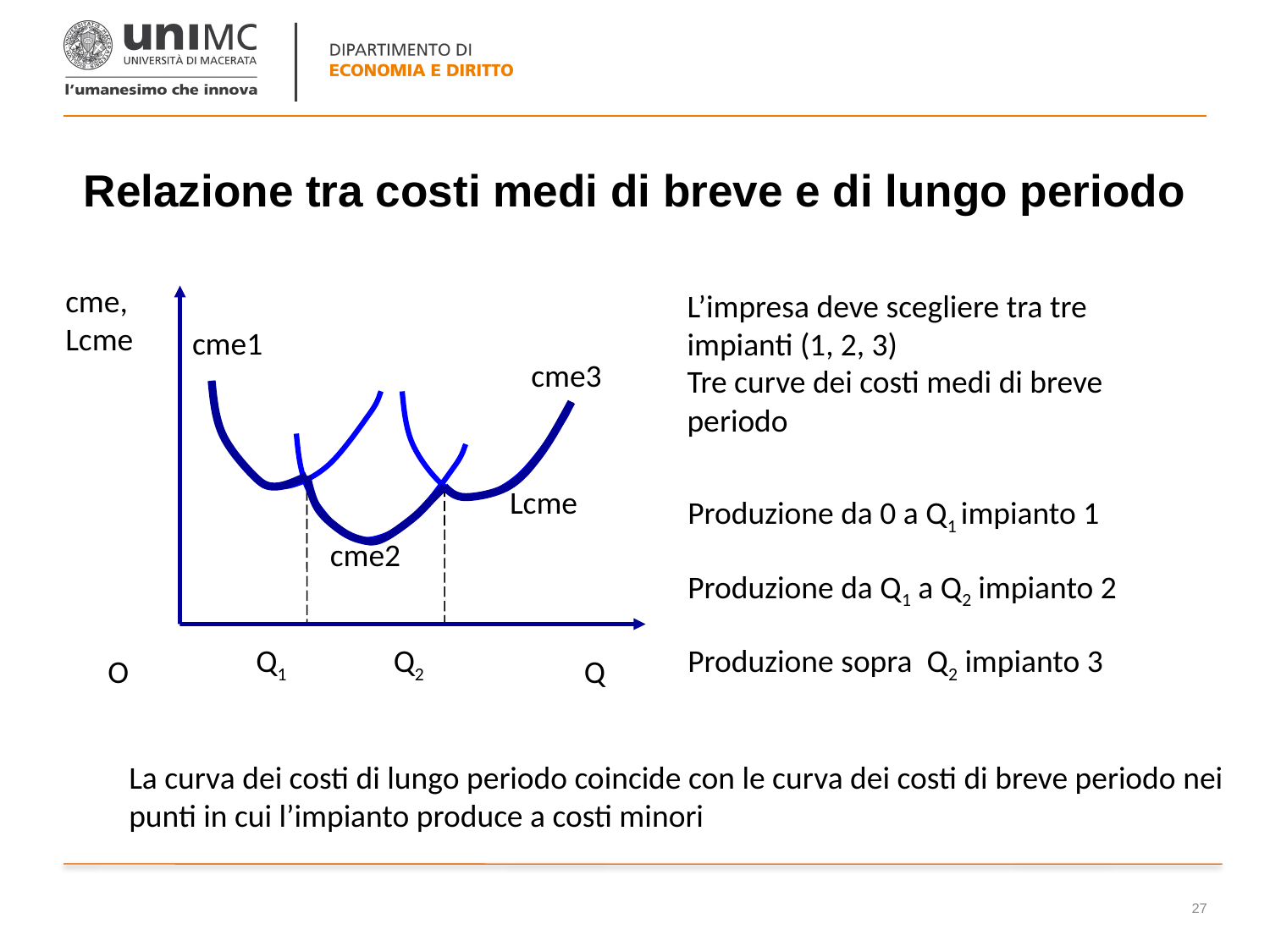

# Relazione tra costi medi di breve e di lungo periodo
cme, Lcme

cme1
cme3

cme2

Q1
Q2
O
Q
L’impresa deve scegliere tra tre impianti (1, 2, 3)
Tre curve dei costi medi di breve periodo

Lcme

Produzione da 0 a Q1 impianto 1
Produzione da Q1 a Q2 impianto 2
Produzione sopra  Q2 impianto 3
La curva dei costi di lungo periodo coincide con le curva dei costi di breve periodo nei punti in cui l’impianto produce a costi minori
27